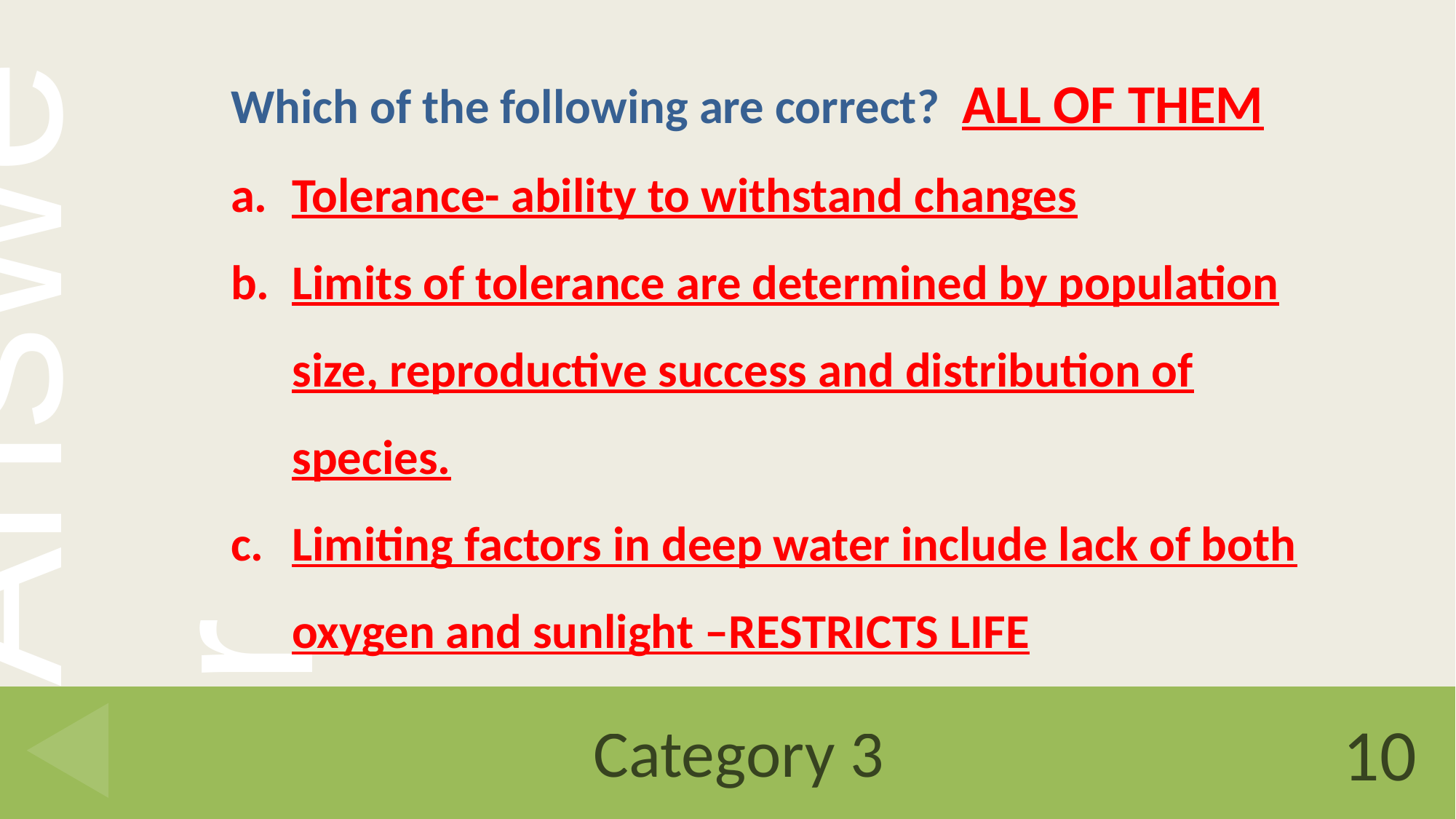

Which of the following are correct?  ALL OF THEM
Tolerance- ability to withstand changes
Limits of tolerance are determined by population size, reproductive success and distribution of species.
Limiting factors in deep water include lack of both oxygen and sunlight –RESTRICTS LIFE

# Category 3
10